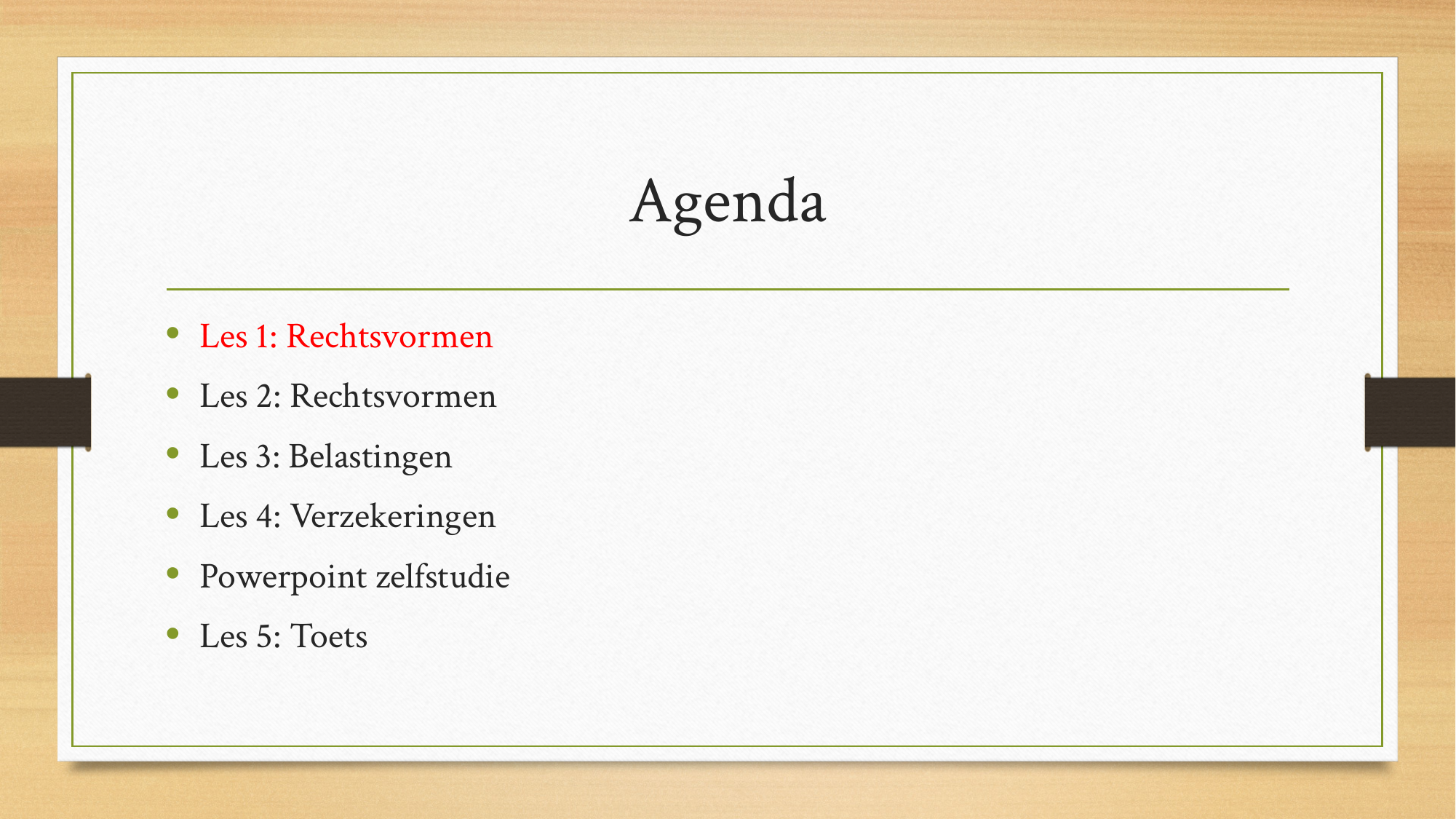

# Agenda
Les 1: Rechtsvormen
Les 2: Rechtsvormen
Les 3: Belastingen
Les 4: Verzekeringen
Powerpoint zelfstudie
Les 5: Toets